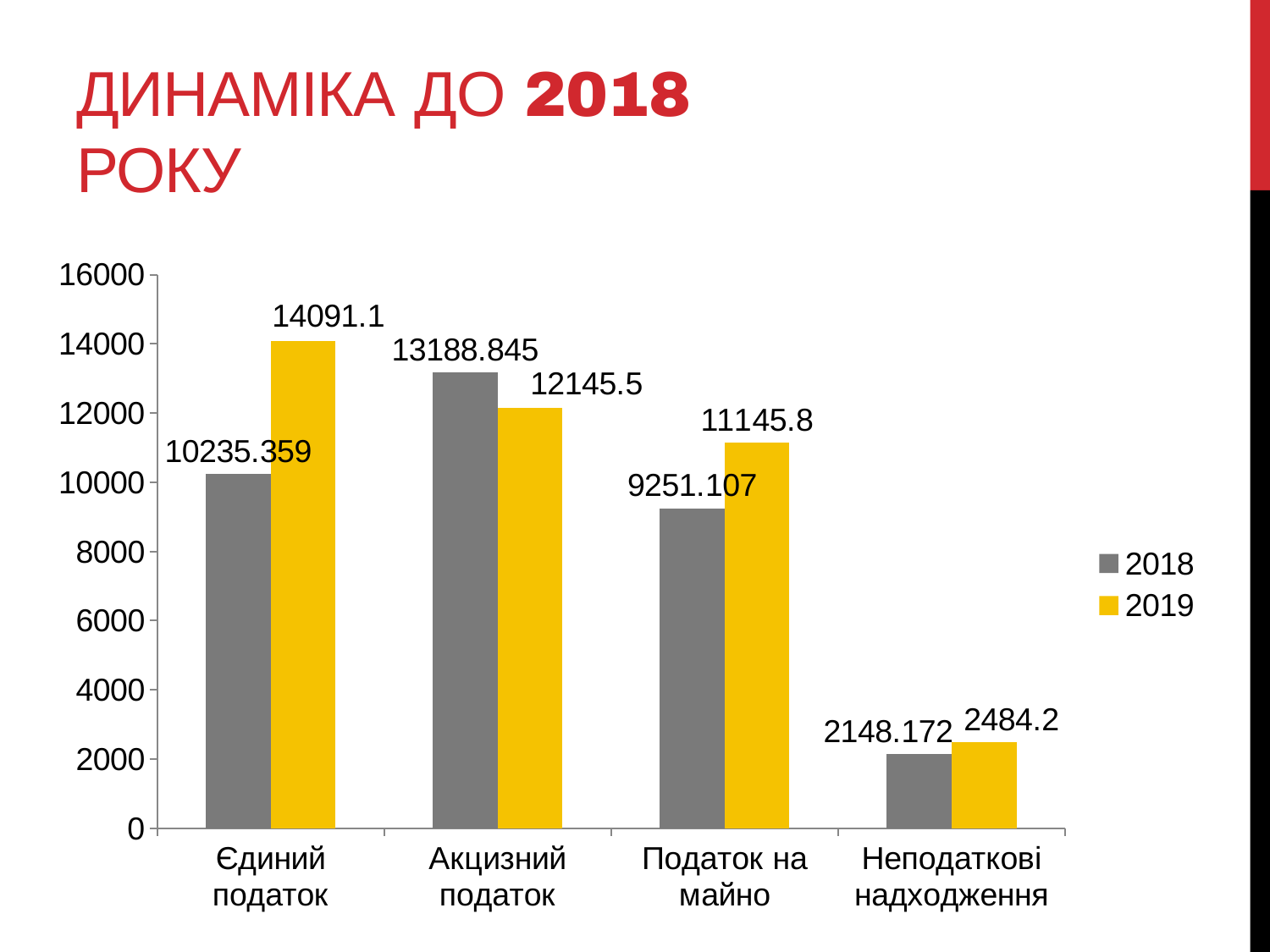

# Динаміка до 2018 року

### Chart

| Category | 2018 | 2019 |
|---|---|---|
| Єдиний податок | 10235.359 | 14091.1 |
| Акцизний податок | 13188.845 | 12145.5 |
| Податок на майно | 9251.107 | 11145.8 |
| Неподаткові надходження | 2148.172 | 2484.2 |